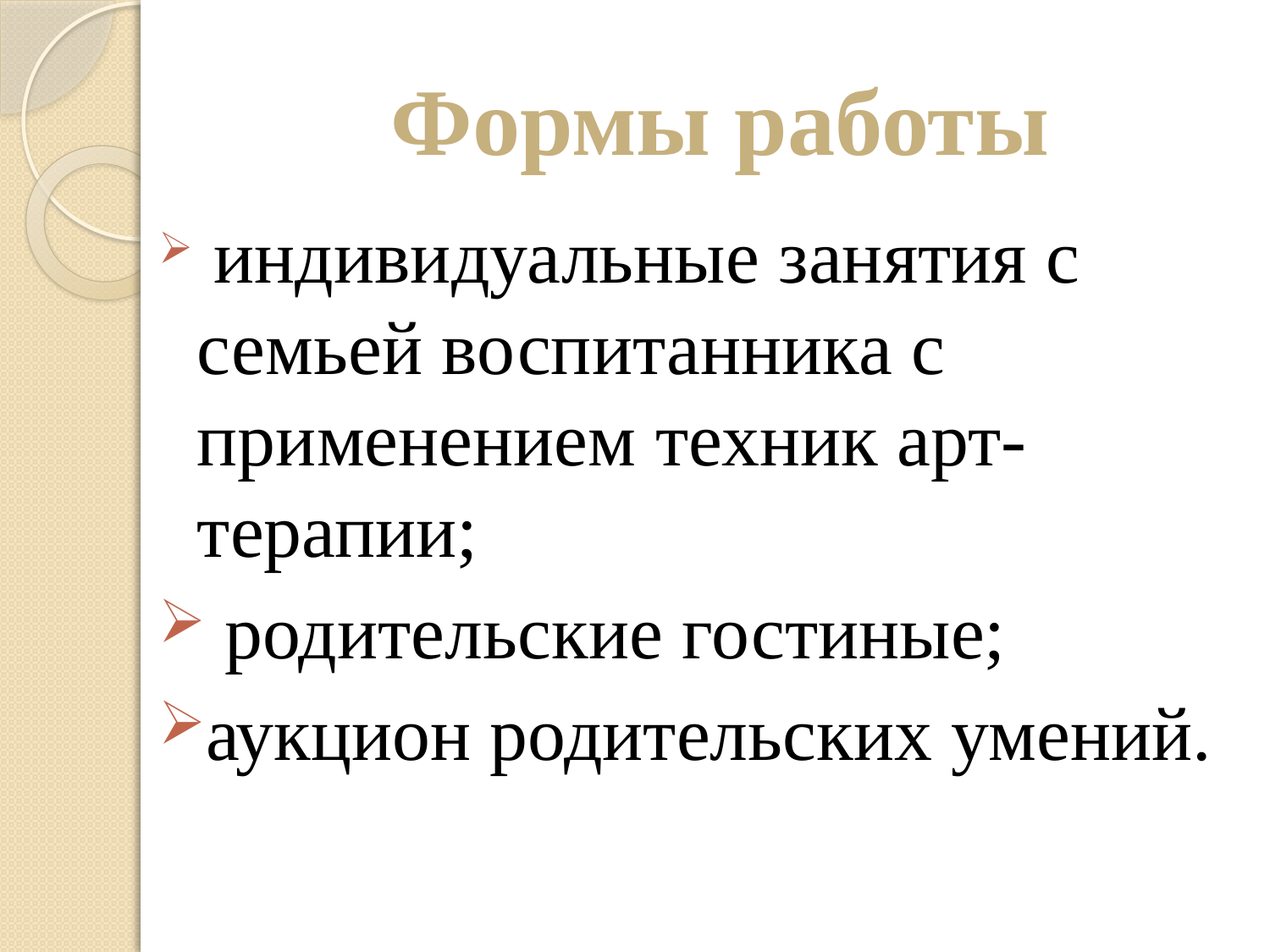

# Формы работы
 индивидуальные занятия с семьей воспитанника с применением техник арт-терапии;
 родительские гостиные;
аукцион родительских умений.